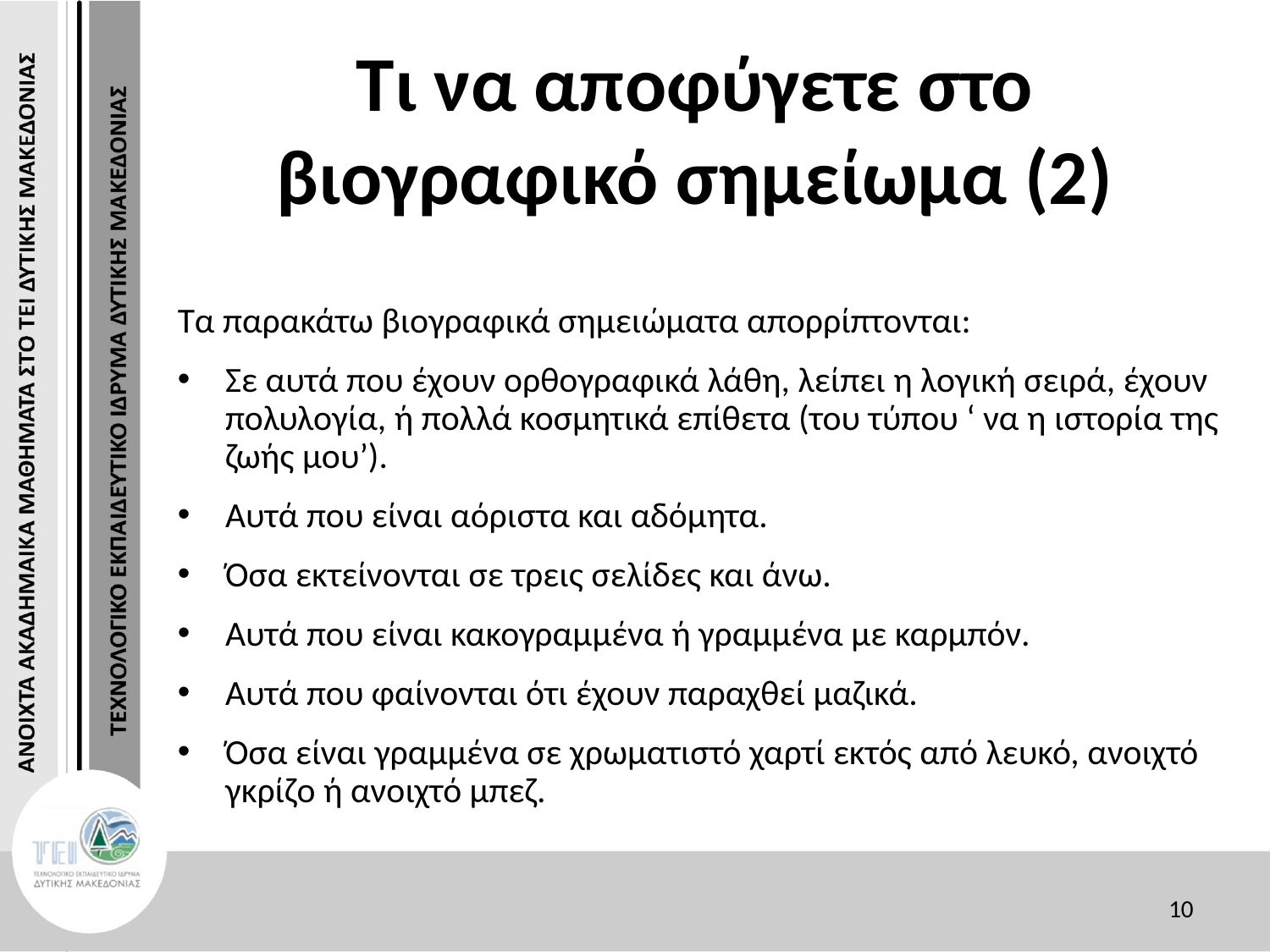

# Τι να αποφύγετε στο βιογραφικό σημείωμα (2)
Τα παρακάτω βιογραφικά σημειώματα απορρίπτονται:
Σε αυτά που έχουν ορθογραφικά λάθη, λείπει η λογική σειρά, έχουν πολυλογία, ή πολλά κοσμητικά επίθετα (του τύπου ‘ να η ιστορία της ζωής μου’).
Αυτά που είναι αόριστα και αδόμητα.
Όσα εκτείνονται σε τρεις σελίδες και άνω.
Αυτά που είναι κακογραμμένα ή γραμμένα με καρμπόν.
Αυτά που φαίνονται ότι έχουν παραχθεί μαζικά.
Όσα είναι γραμμένα σε χρωματιστό χαρτί εκτός από λευκό, ανοιχτό γκρίζο ή ανοιχτό μπεζ.

10